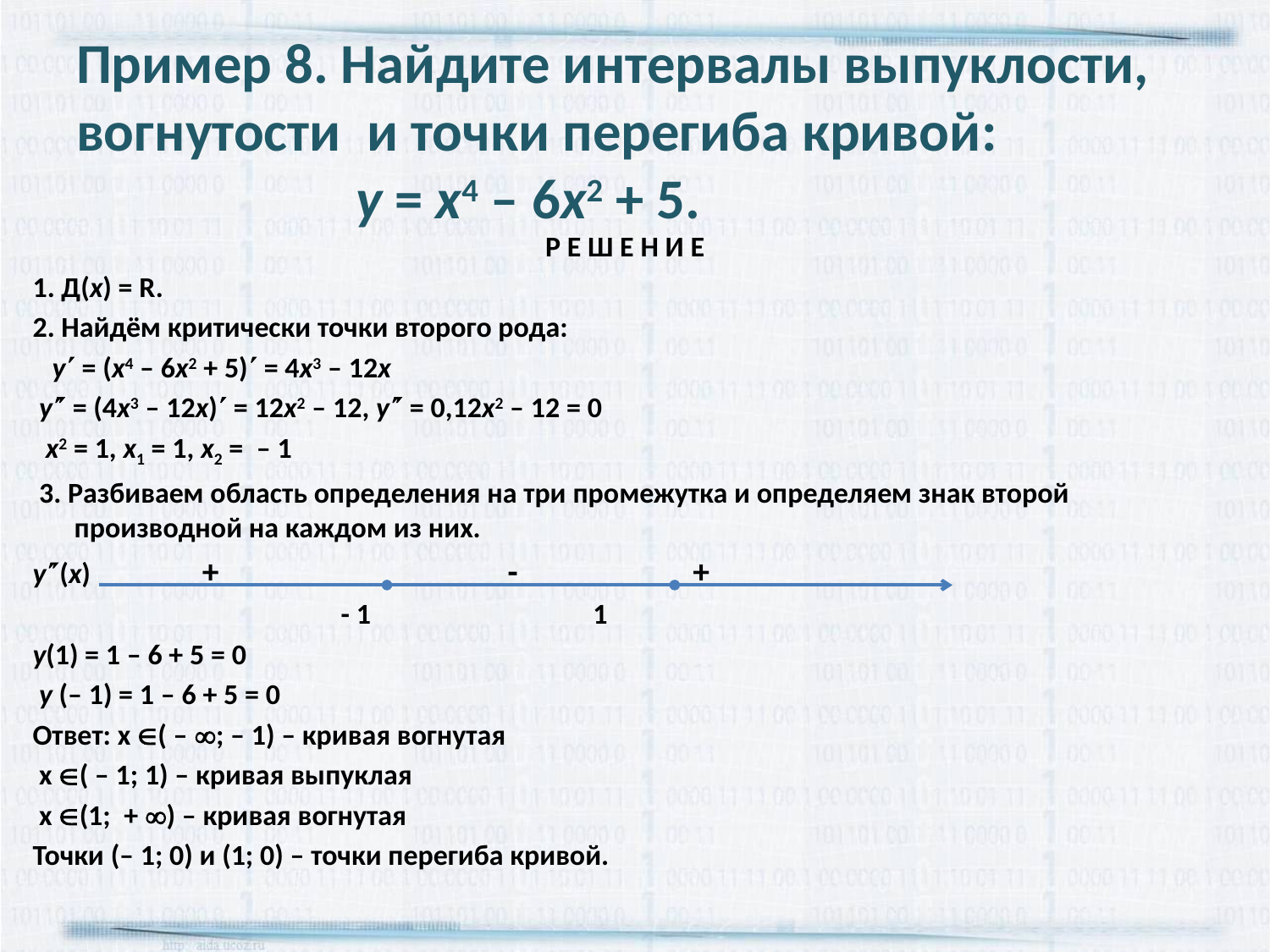

# Пример 8. Найдите интервалы выпуклости, вогнутости  и точки перегиба кривой: у = х4 – 6х2 + 5.
Р Е Ш Е Н И Е
1. Д(х) = R.
2. Найдём критически точки второго рода:
   у′ = (х4 – 6х2 + 5)′ = 4х3 – 12х
 у″ = (4х3 – 12х)′ = 12х2 – 12, у″ = 0,12х2 – 12 = 0
  х2 = 1, х1 = 1, х2 =  – 1
 3. Разбиваем область определения на три промежутка и определяем знак второй производной на каждом из них.
у″(х)                 +                                      -                       +
                                               - 1                                  1
у(1) = 1 – 6 + 5 = 0
 у (– 1) = 1 – 6 + 5 = 0
Ответ: х ∈( – ∞; – 1) – кривая вогнутая
 х ∈( – 1; 1) – кривая выпуклая
 х ∈(1;  + ∞) – кривая вогнутая
Точки (– 1; 0) и (1; 0) – точки перегиба кривой.